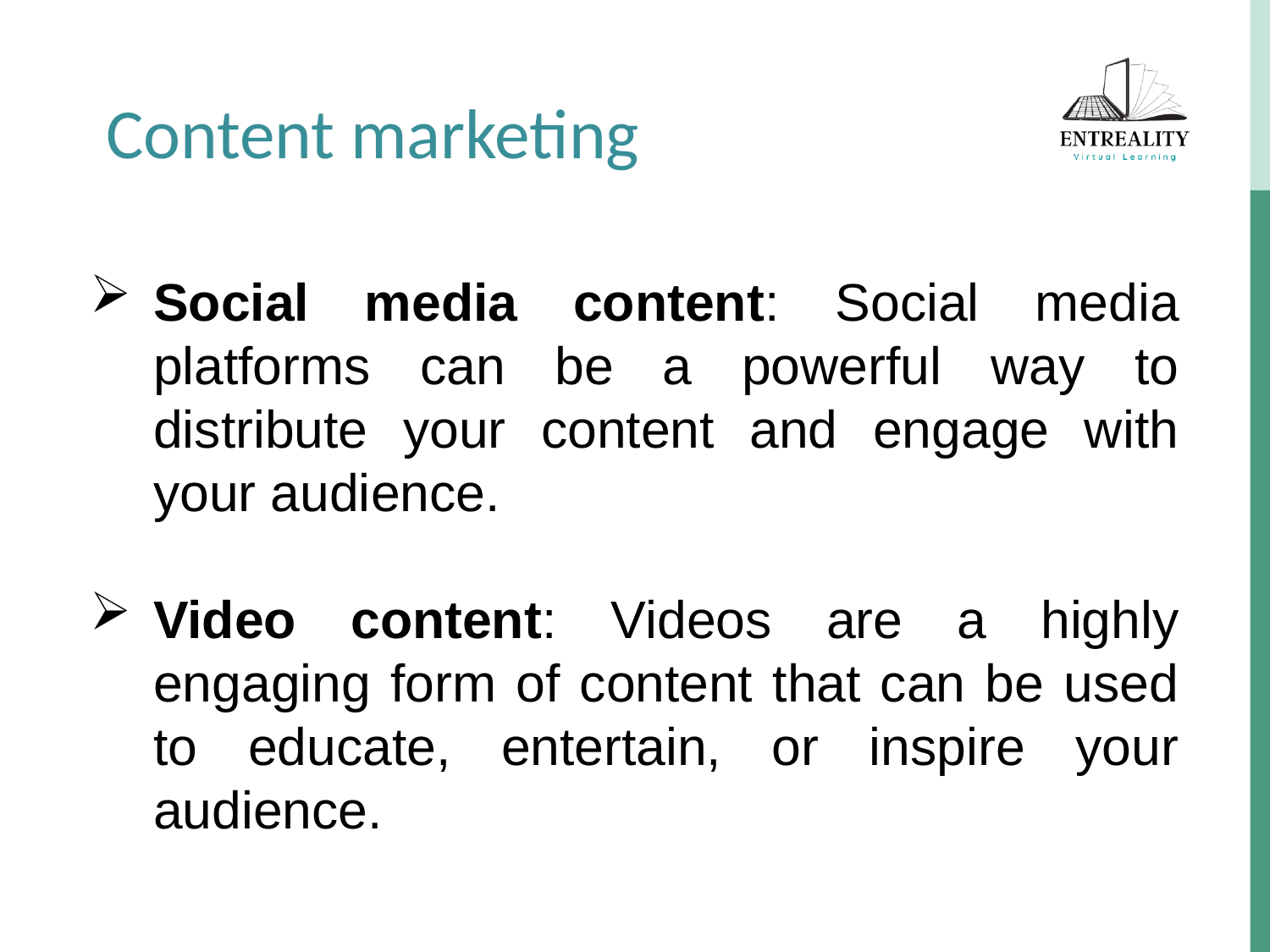

Content marketing

Social media content: Social media platforms can be a powerful way to distribute your content and engage with your audience.

Video content: Videos are a highly engaging form of content that can be used to educate, entertain, or inspire your audience.